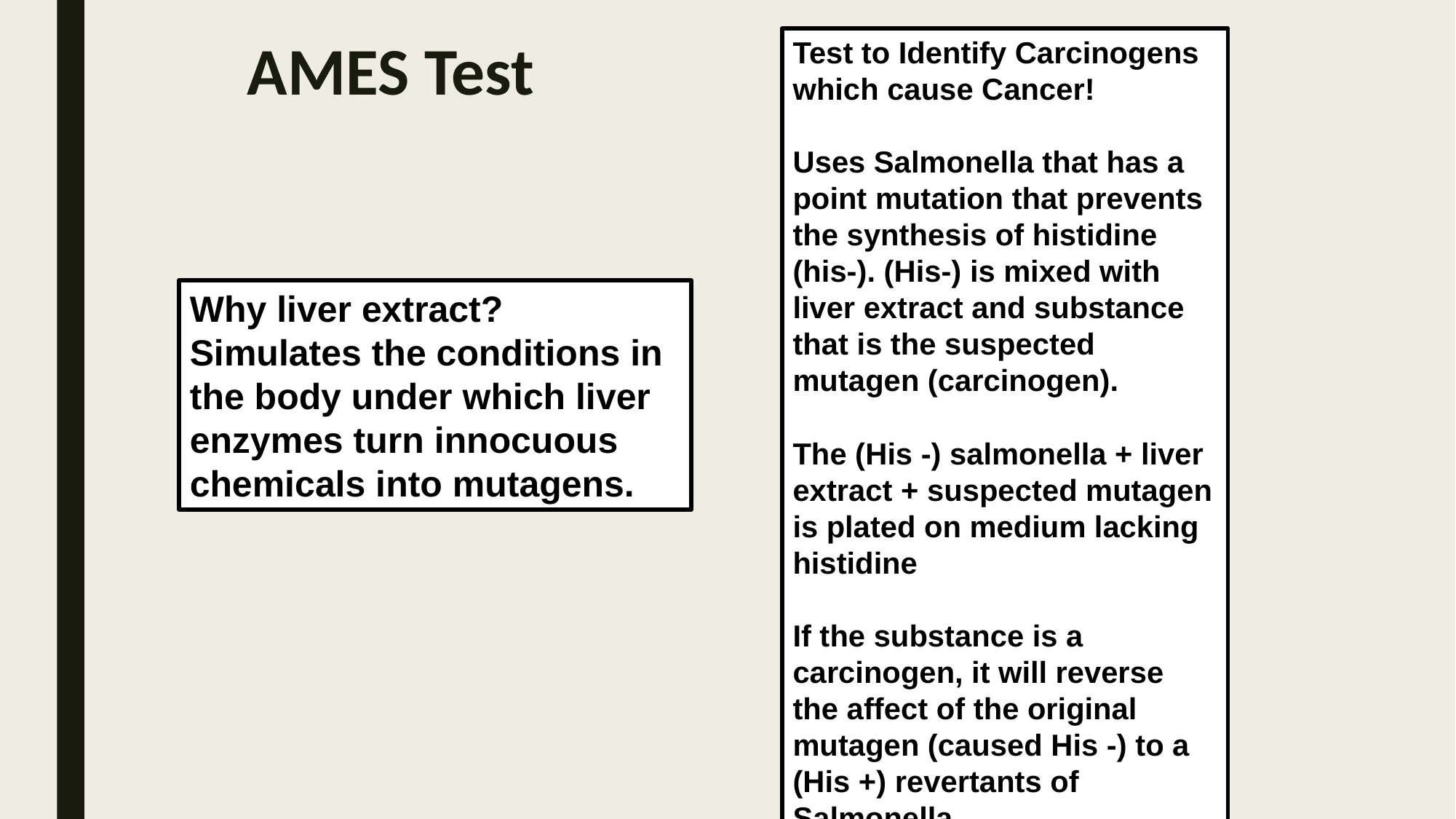

Test to Identify Carcinogens which cause Cancer!

Uses Salmonella that has a point mutation that prevents the synthesis of histidine (his-). (His-) is mixed with liver extract and substance that is the suspected mutagen (carcinogen).

The (His -) salmonella + liver extract + suspected mutagen is plated on medium lacking histidine

If the substance is a carcinogen, it will reverse the affect of the original mutagen (caused His -) to a (His +) revertants of Salmonella

# AMES Test
Why liver extract? Simulates the conditions in the body under which liver enzymes turn innocuous chemicals into mutagens.